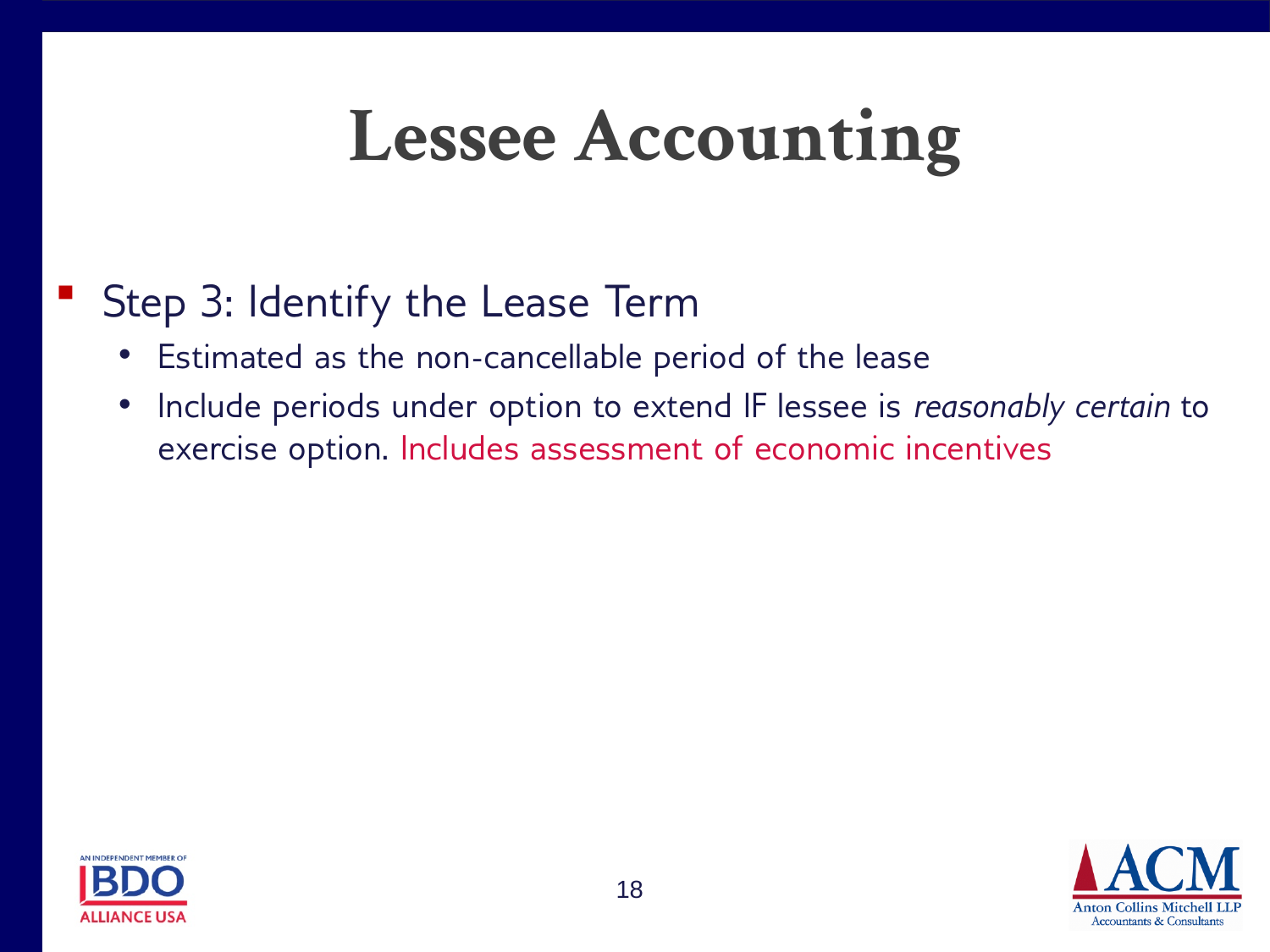

# Lessee Accounting
Step 3: Identify the Lease Term
Estimated as the non-cancellable period of the lease
Include periods under option to extend IF lessee is reasonably certain to exercise option. Includes assessment of economic incentives

18